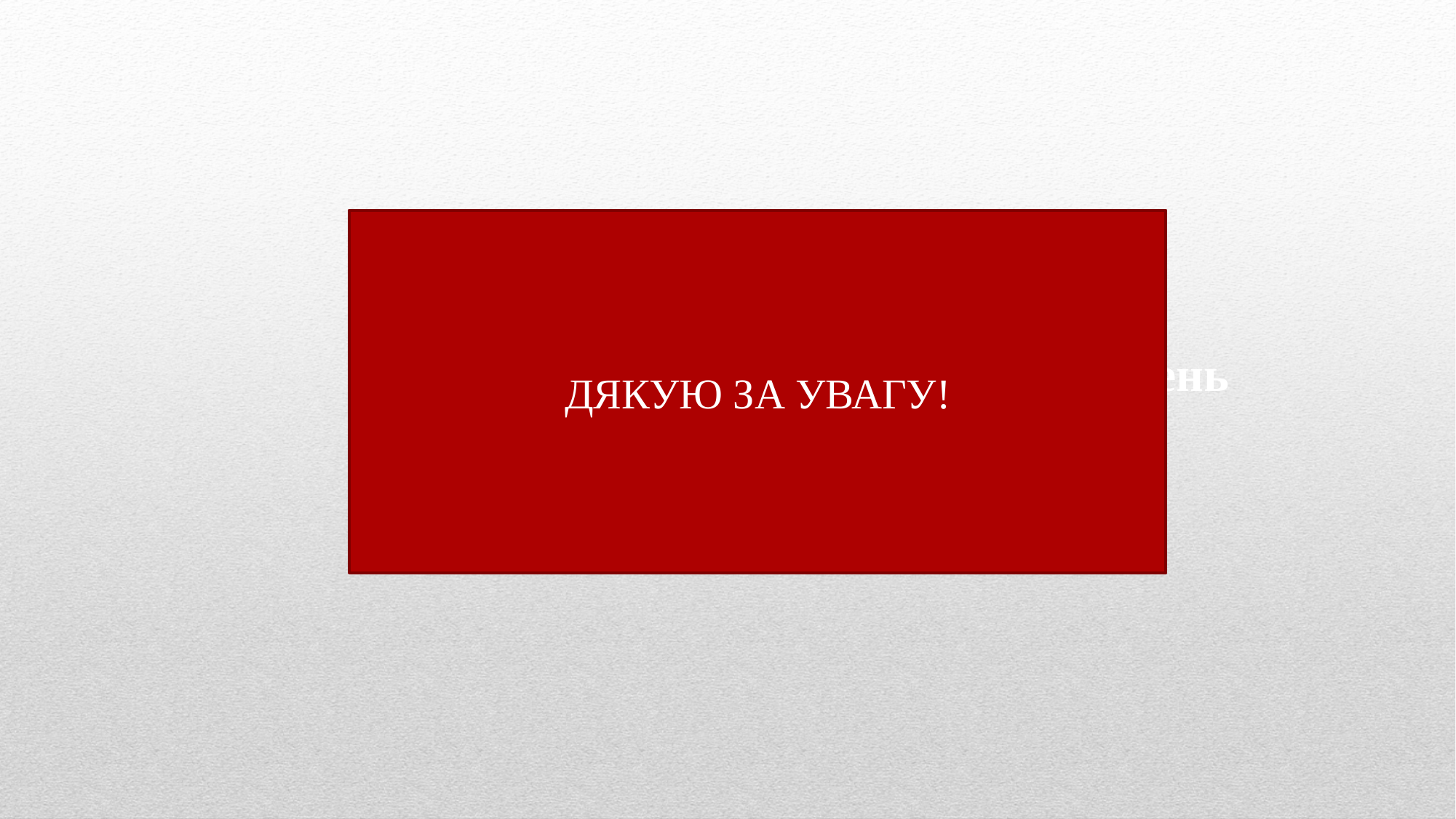

ДЯКУЮ ЗА УВАГУ!
Проведення міжнародних досліджень PISA